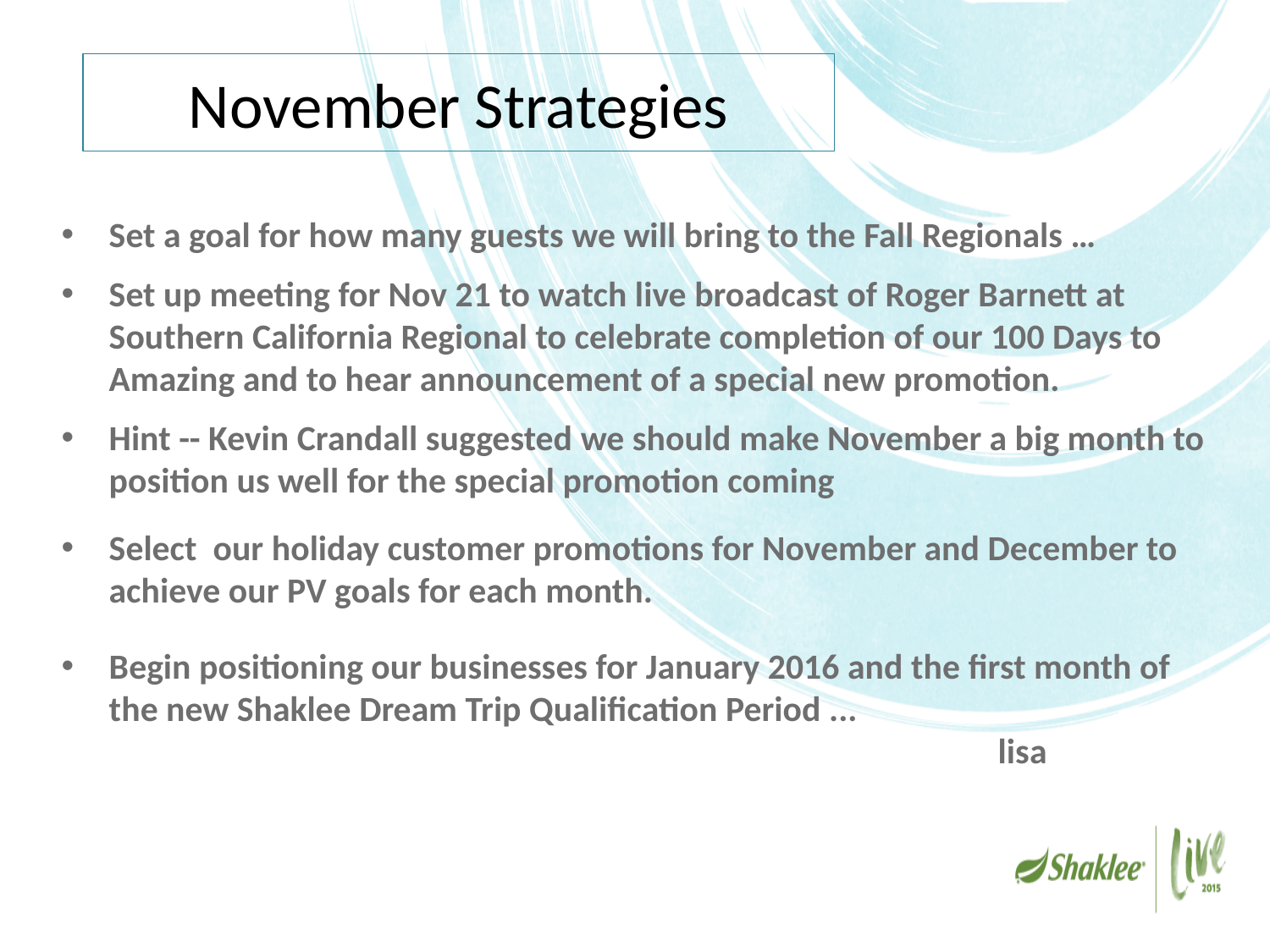

# November Strategies
Set a goal for how many guests we will bring to the Fall Regionals …

Set up meeting for Nov 21 to watch live broadcast of Roger Barnett at Southern California Regional to celebrate completion of our 100 Days to Amazing and to hear announcement of a special new promotion.

Hint -- Kevin Crandall suggested we should make November a big month to position us well for the special promotion coming

Select  our holiday customer promotions for November and December to achieve our PV goals for each month.

Begin positioning our businesses for January 2016 and the first month of the new Shaklee Dream Trip Qualification Period ...                                                 							lisa